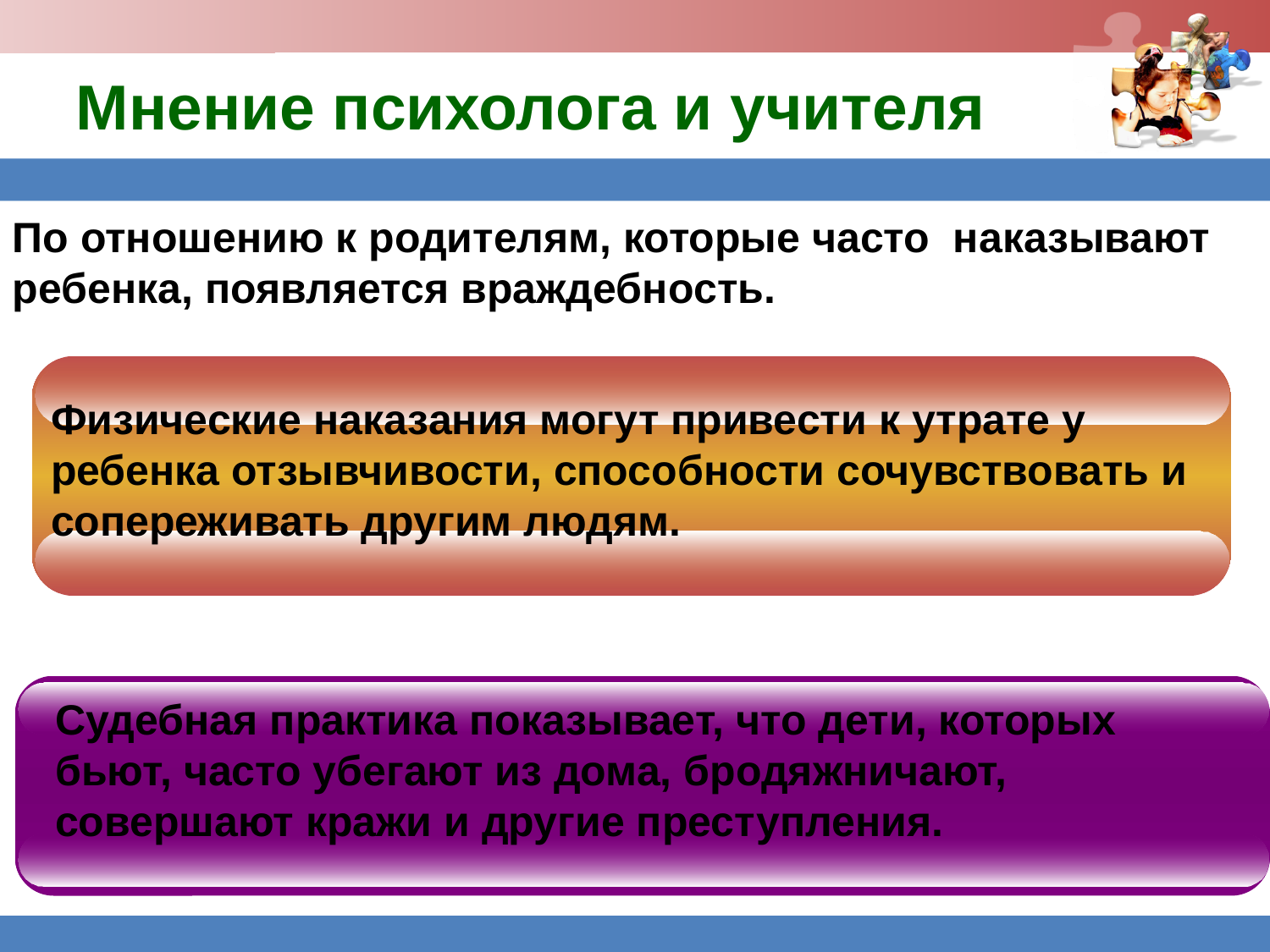

Мнение психолога и учителя
По отношению к родителям, которые часто  наказывают
ребенка, появляется враждебность.

Физические наказания могут привести к утрате у ребенка отзывчивости, способности сочувствовать и сопереживать другим людям.

Судебная практика показывает, что дети, которых бьют, часто убегают из дома, бродяжничают, совершают кражи и другие преступления.